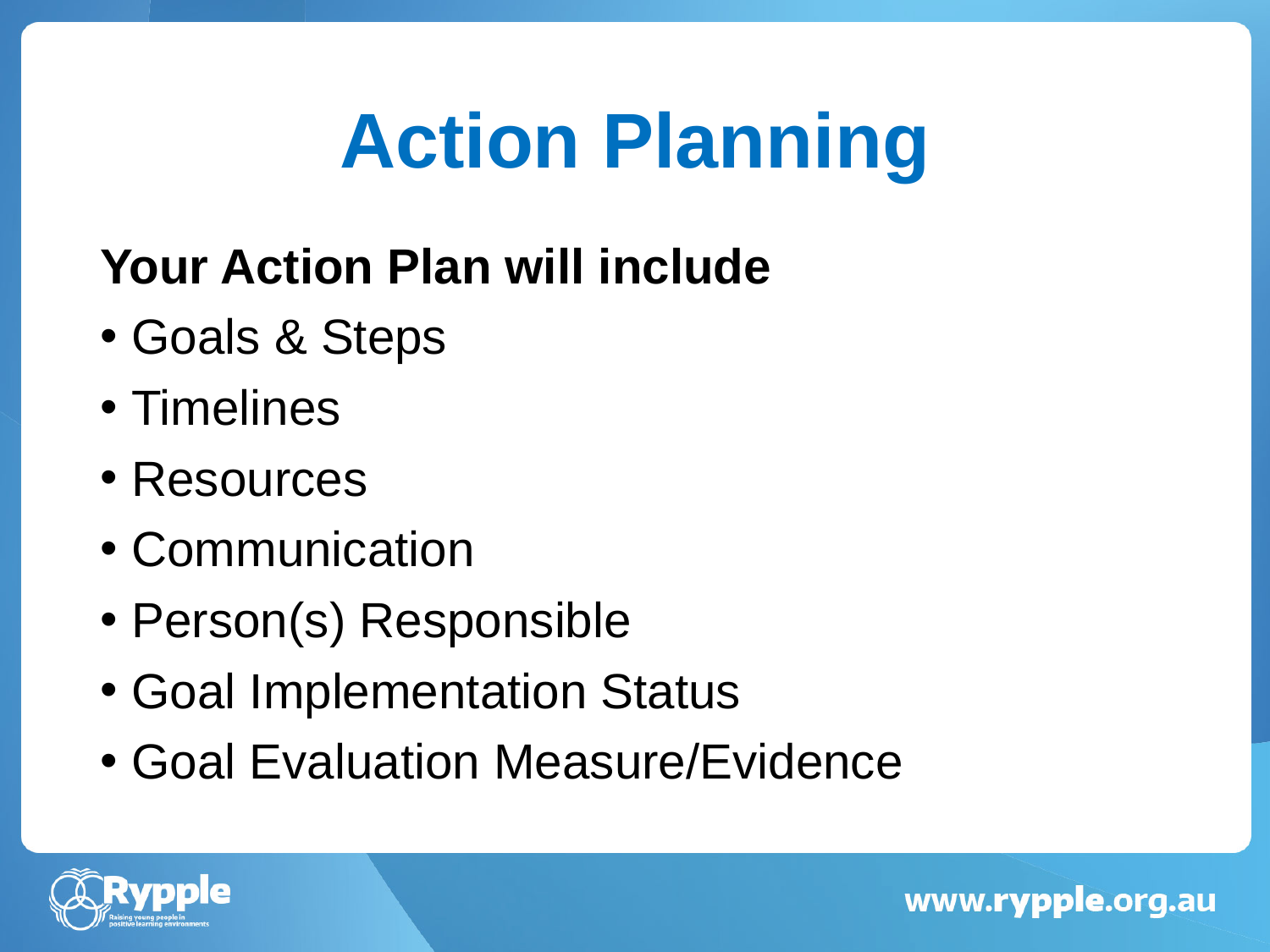

# Action Planning
Your Action Plan will include
Goals & Steps
Timelines
Resources
Communication
Person(s) Responsible
Goal Implementation Status
Goal Evaluation Measure/Evidence